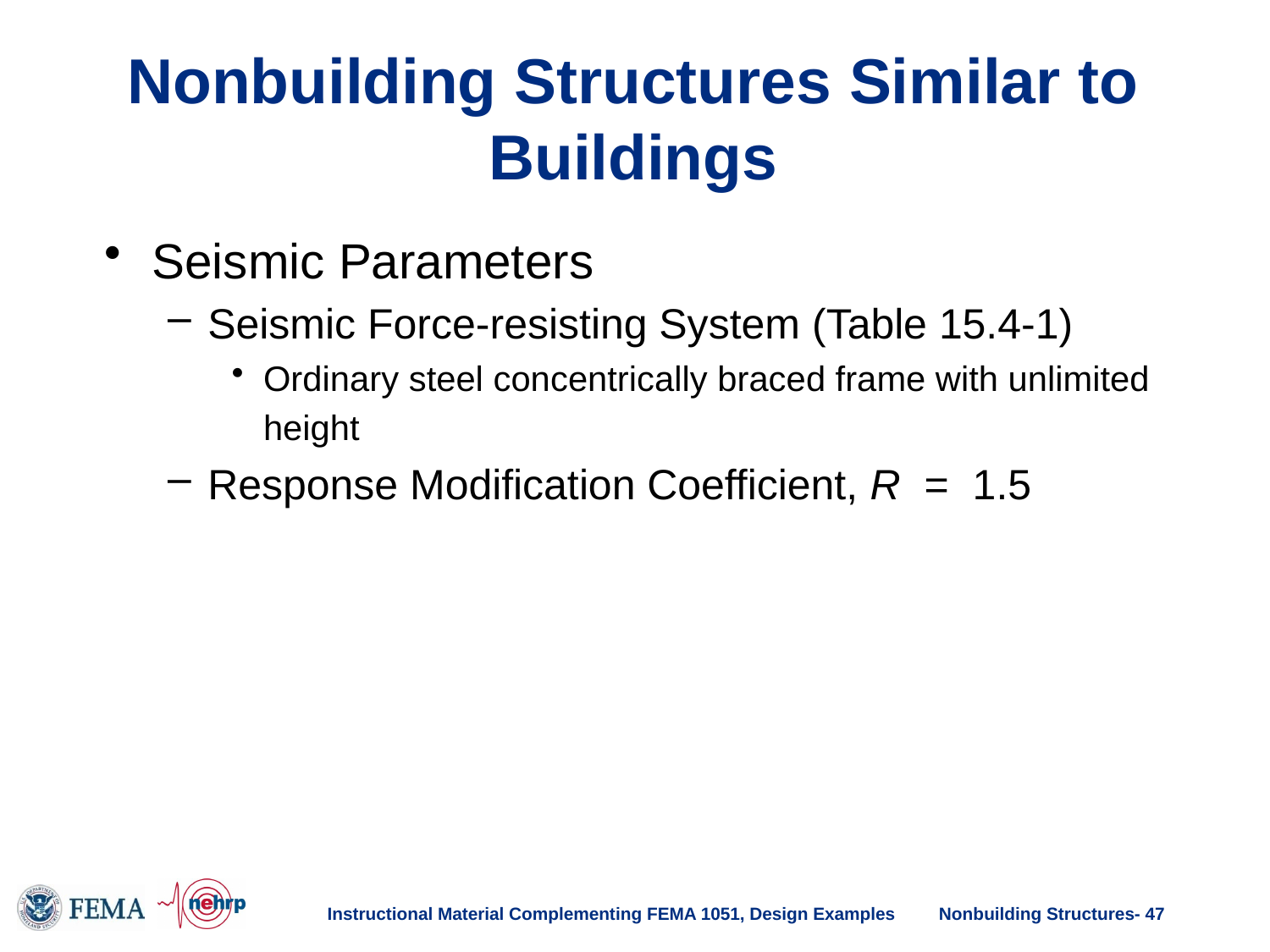

# Nonbuilding Structures Similar to Buildings
Seismic Parameters
Seismic Force-resisting System (Table 15.4-1)
Ordinary steel concentrically braced frame with unlimited height
Response Modification Coefficient, R  =  1.5
Instructional Material Complementing FEMA 1051, Design Examples
Nonbuilding Structures- 47